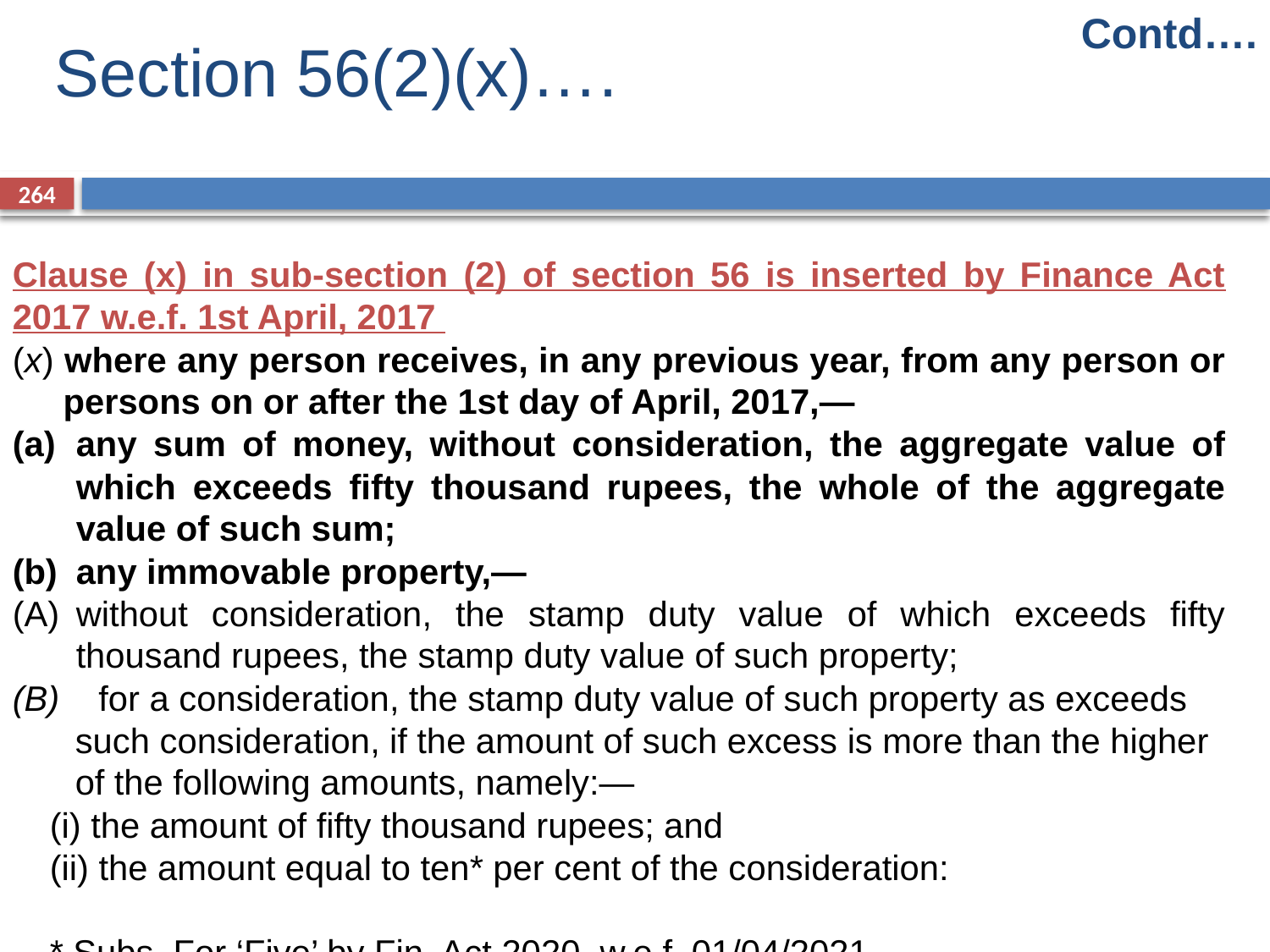

Contd….
Section 56(2)(x)….

264
Clause (x) in sub-section (2) of section 56 is inserted by Finance Act 2017 w.e.f. 1st April, 2017
(x) where any person receives, in any previous year, from any person or persons on or after the 1st day of April, 2017,—
any sum of money, without consideration, the aggregate value of which exceeds fifty thousand rupees, the whole of the aggregate value of such sum;
any immovable property,—
without consideration, the stamp duty value of which exceeds fifty thousand rupees, the stamp duty value of such property;
(B)    for a consideration, the stamp duty value of such property as exceeds such consideration, if the amount of such excess is more than the higher of the following amounts, namely:—
(i) the amount of fifty thousand rupees; and
(ii) the amount equal to ten* per cent of the consideration:

* Subs. For ‘Five’ by Fin. Act 2020, w.e.f. 01/04/2021